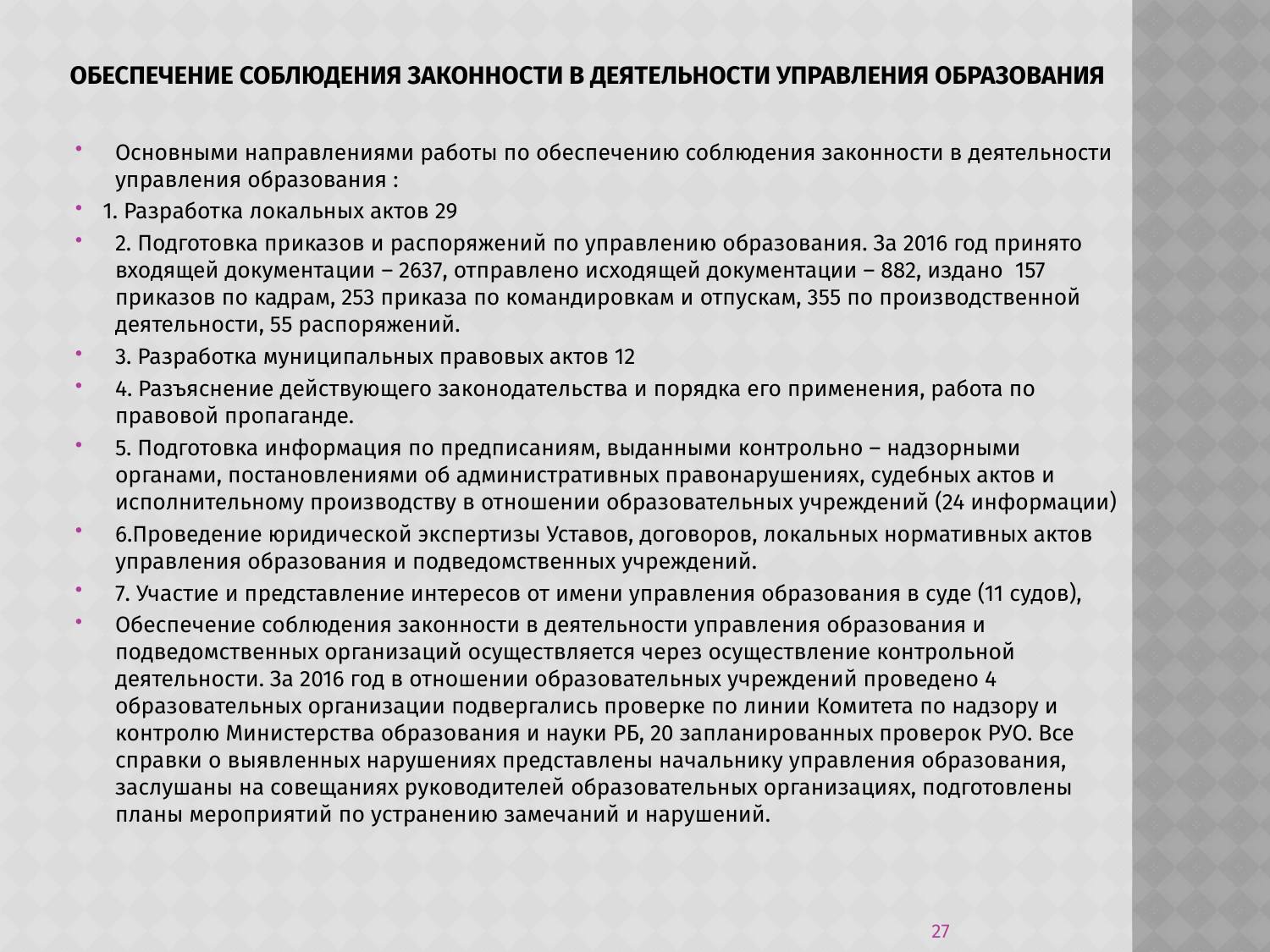

# Обеспечение соблюдения законности в деятельности управления образования

Основными направлениями работы по обеспечению соблюдения законности в деятельности управления образования :
    1. Разработка локальных актов 29
2. Подготовка приказов и распоряжений по управлению образования. За 2016 год принято входящей документации – 2637, отправлено исходящей документации – 882, издано  157 приказов по кадрам, 253 приказа по командировкам и отпускам, 355 по производственной деятельности, 55 распоряжений.
3. Разработка муниципальных правовых актов 12
4. Разъяснение действующего законодательства и порядка его применения, работа по правовой пропаганде.
5. Подготовка информация по предписаниям, выданными контрольно – надзорными органами, постановлениями об административных правонарушениях, судебных актов и исполнительному производству в отношении образовательных учреждений (24 информации)
6.Проведение юридической экспертизы Уставов, договоров, локальных нормативных актов управления образования и подведомственных учреждений.
7. Участие и представление интересов от имени управления образования в суде (11 судов),
Обеспечение соблюдения законности в деятельности управления образования и подведомственных организаций осуществляется через осуществление контрольной деятельности. За 2016 год в отношении образовательных учреждений проведено 4 образовательных организации подвергались проверке по линии Комитета по надзору и контролю Министерства образования и науки РБ, 20 запланированных проверок РУО. Все справки о выявленных нарушениях представлены начальнику управления образования, заслушаны на совещаниях руководителей образовательных организациях, подготовлены планы мероприятий по устранению замечаний и нарушений.

27